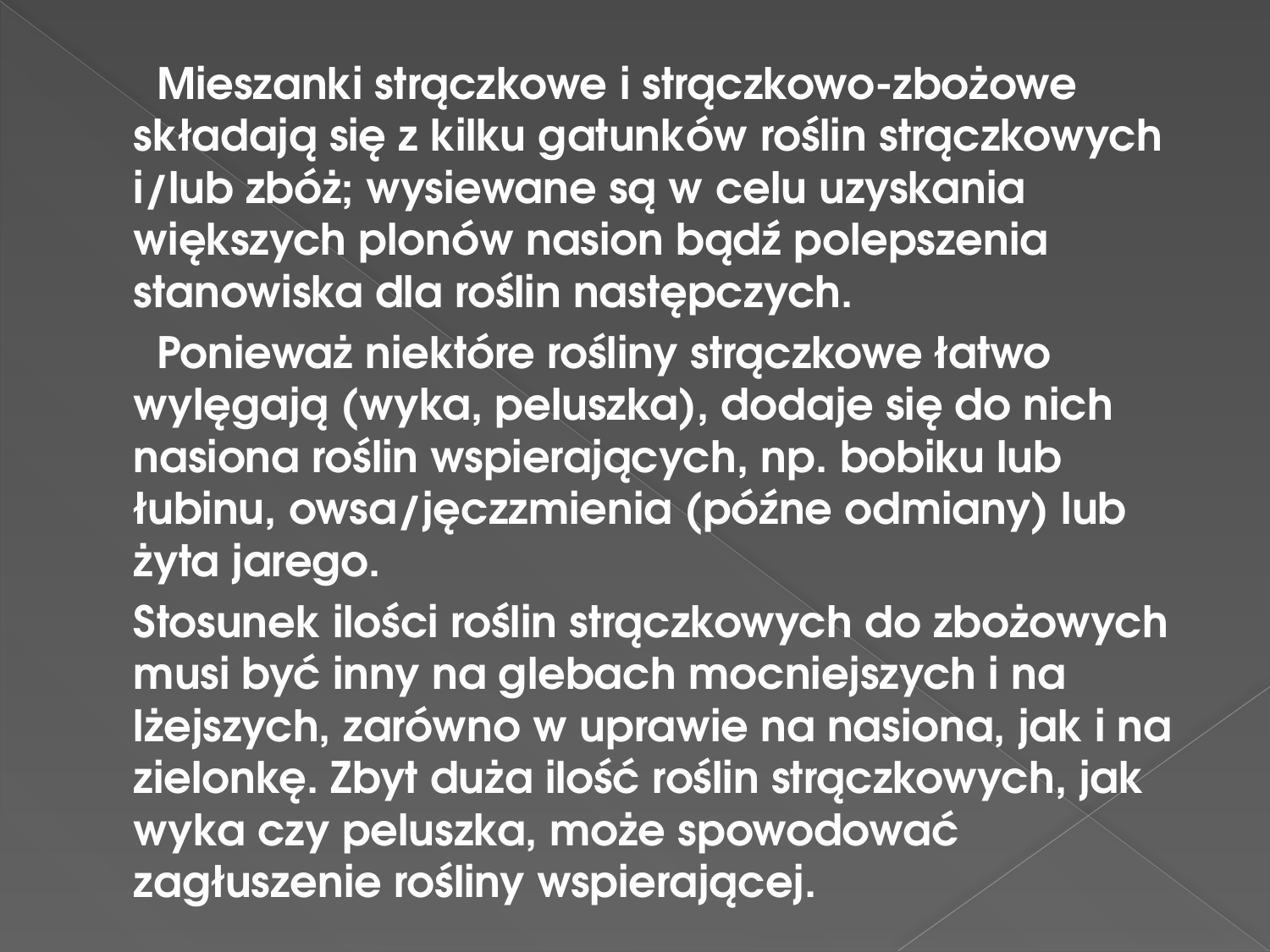

Mieszanki strączkowe i strączkowo-zbożowe składają się z kilku gatunków roślin strączkowych i/lub zbóż; wysiewane są w celu uzyskania większych plonów nasion bądź polepszenia stanowiska dla roślin następczych.
      Ponieważ niektóre rośliny strączkowe łatwo wylęgają (wyka, peluszka), dodaje się do nich nasiona roślin wspierających, np. bobiku lub łubinu, owsa/jęczzmienia (późne odmiany) lub żyta jarego.
	Stosunek ilości roślin strączkowych do zbożowych musi być inny na glebach mocniejszych i na lżejszych, zarówno w uprawie na nasiona, jak i na zielonkę. Zbyt duża ilość roślin strączkowych, jak wyka czy peluszka, może spowodować zagłuszenie rośliny wspierającej.